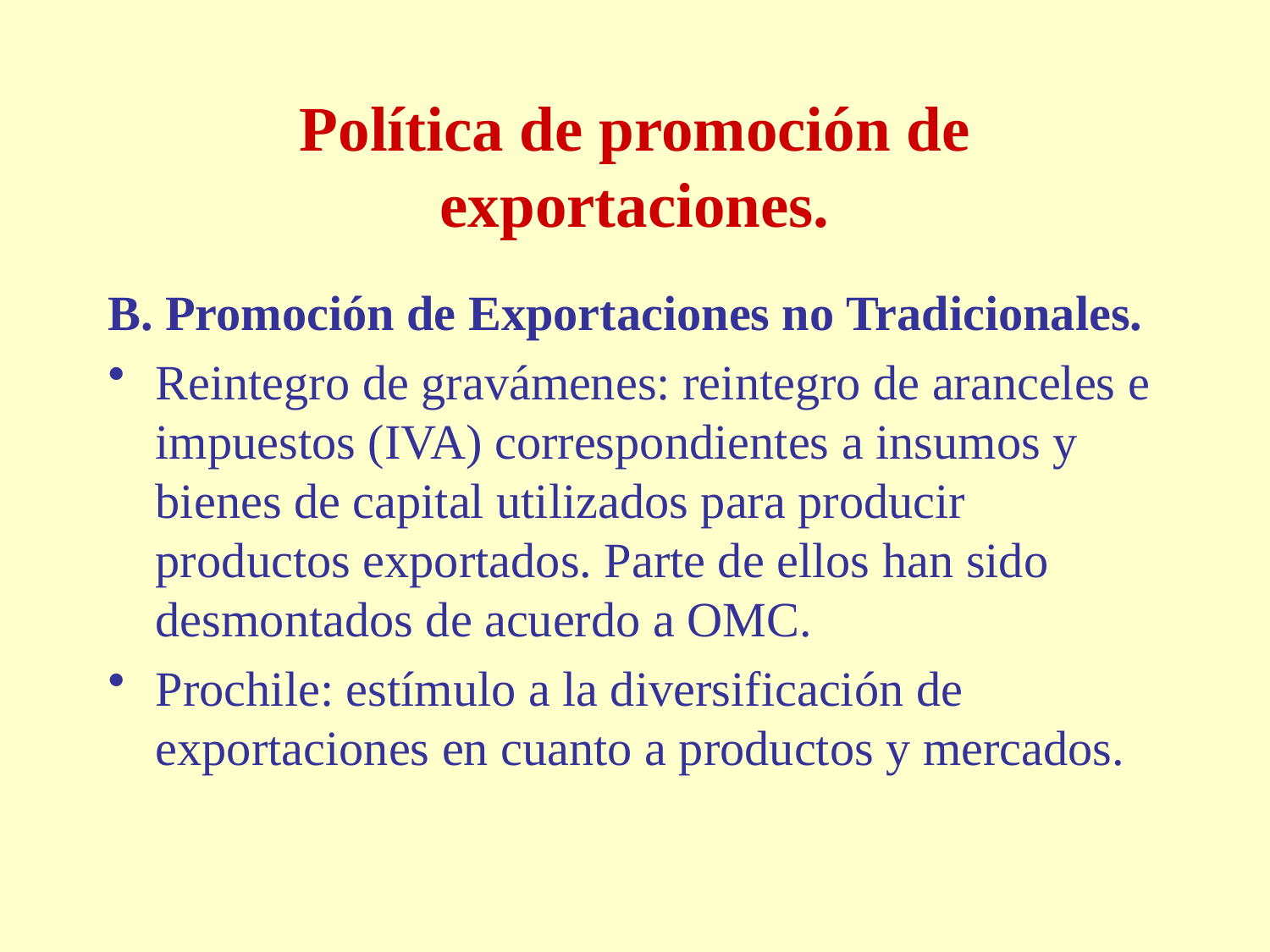

# Política de promoción de exportaciones.
B. Promoción de Exportaciones no Tradicionales.
Reintegro de gravámenes: reintegro de aranceles e impuestos (IVA) correspondientes a insumos y bienes de capital utilizados para producir productos exportados. Parte de ellos han sido desmontados de acuerdo a OMC.
Prochile: estímulo a la diversificación de exportaciones en cuanto a productos y mercados.